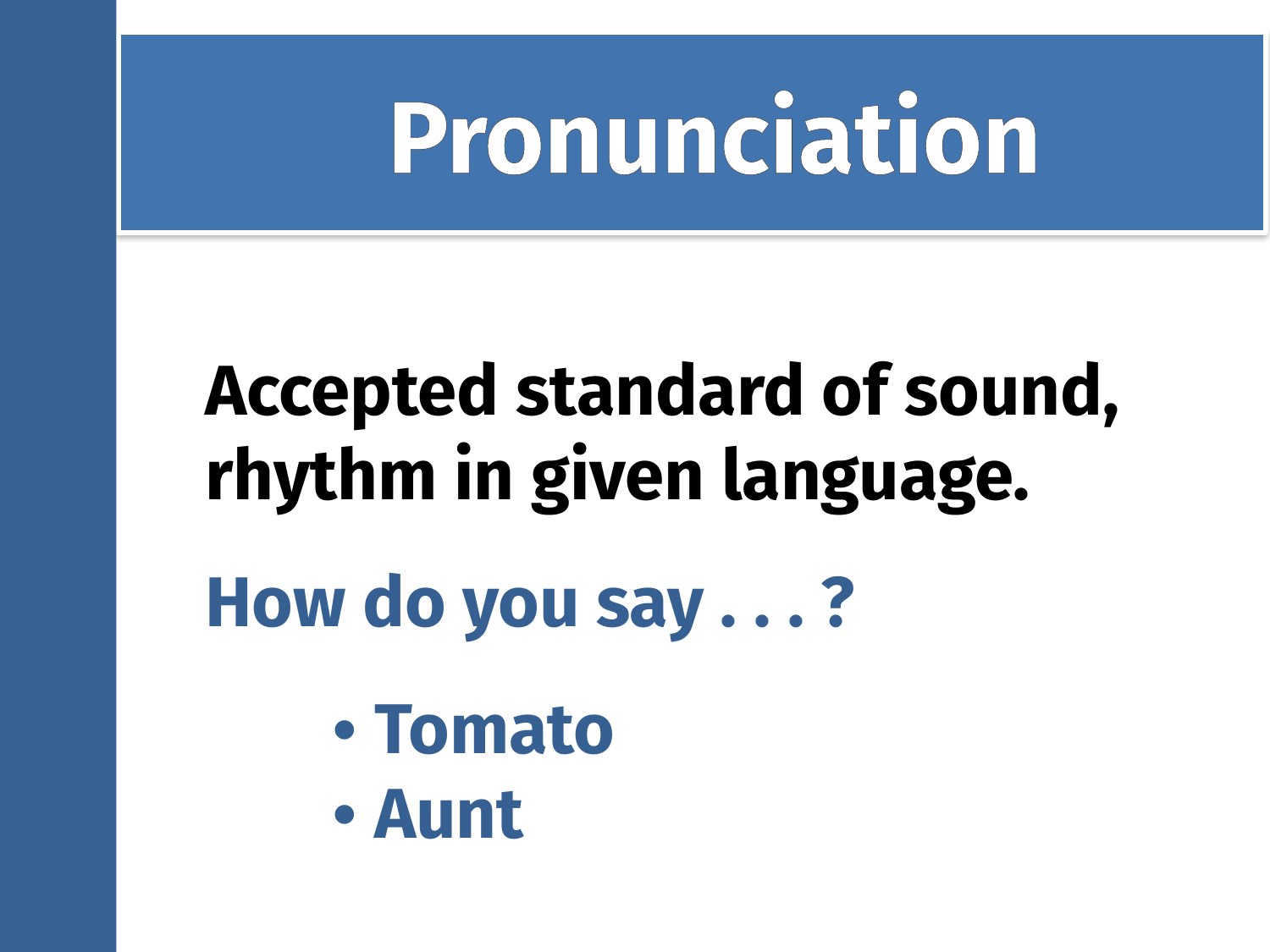

# Pronunciation
Accepted standard of sound, rhythm in given language.
How do you say . . . ?
	• Tomato
	• Aunt